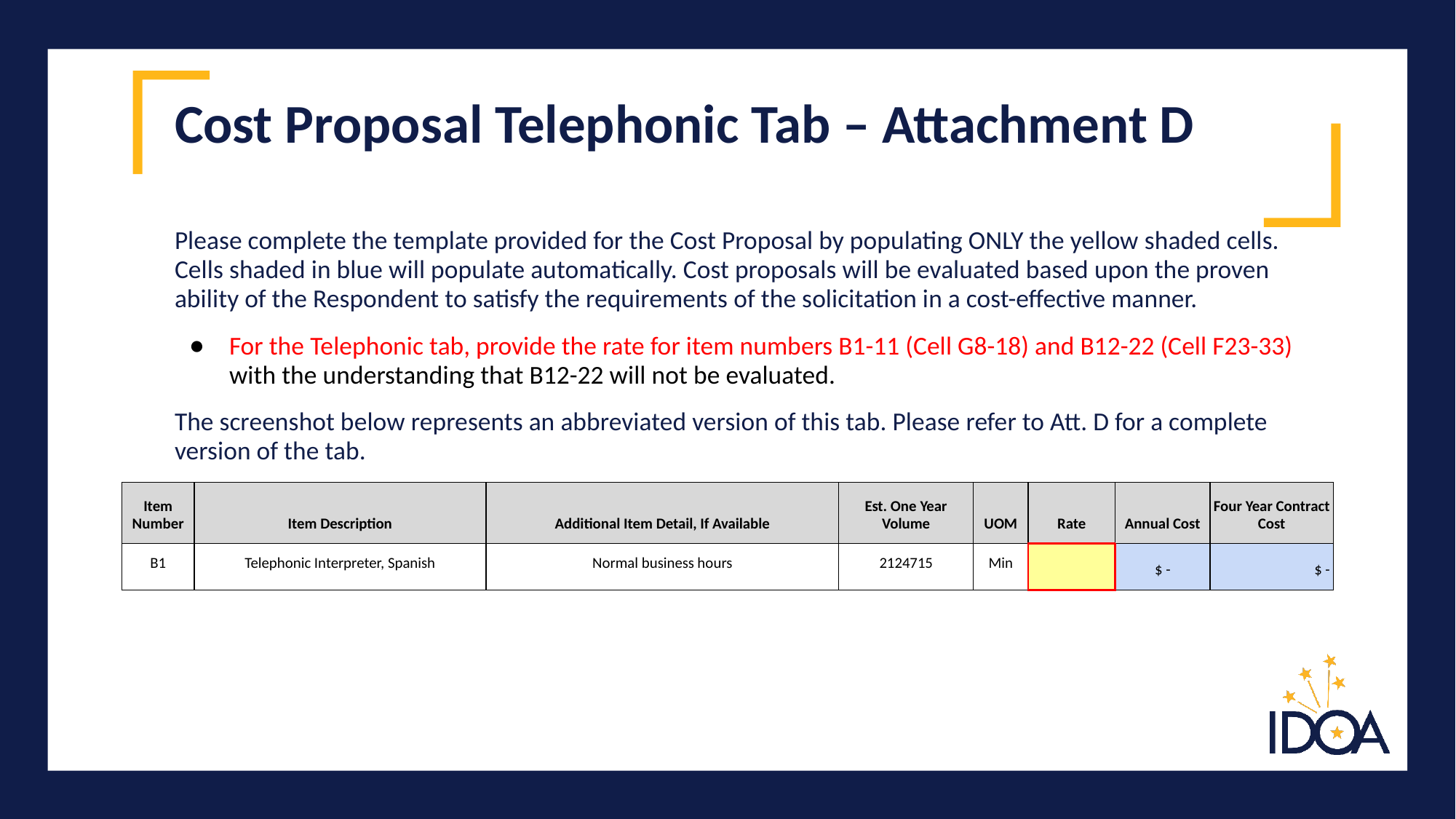

# Cost Proposal Telephonic Tab – Attachment D
Please complete the template provided for the Cost Proposal by populating ONLY the yellow shaded cells. Cells shaded in blue will populate automatically. Cost proposals will be evaluated based upon the proven ability of the Respondent to satisfy the requirements of the solicitation in a cost-effective manner.
For the Telephonic tab, provide the rate for item numbers B1-11 (Cell G8-18) and B12-22 (Cell F23-33) with the understanding that B12-22 will not be evaluated.
The screenshot below represents an abbreviated version of this tab. Please refer to Att. D for a complete version of the tab.
| Item Number | Item Description | Additional Item Detail, If Available | Est. One Year Volume | UOM | Rate | Annual Cost | Four Year Contract Cost |
| --- | --- | --- | --- | --- | --- | --- | --- |
| B1 | Telephonic Interpreter, Spanish | Normal business hours | 2124715 | Min |  | $ - | $ - |